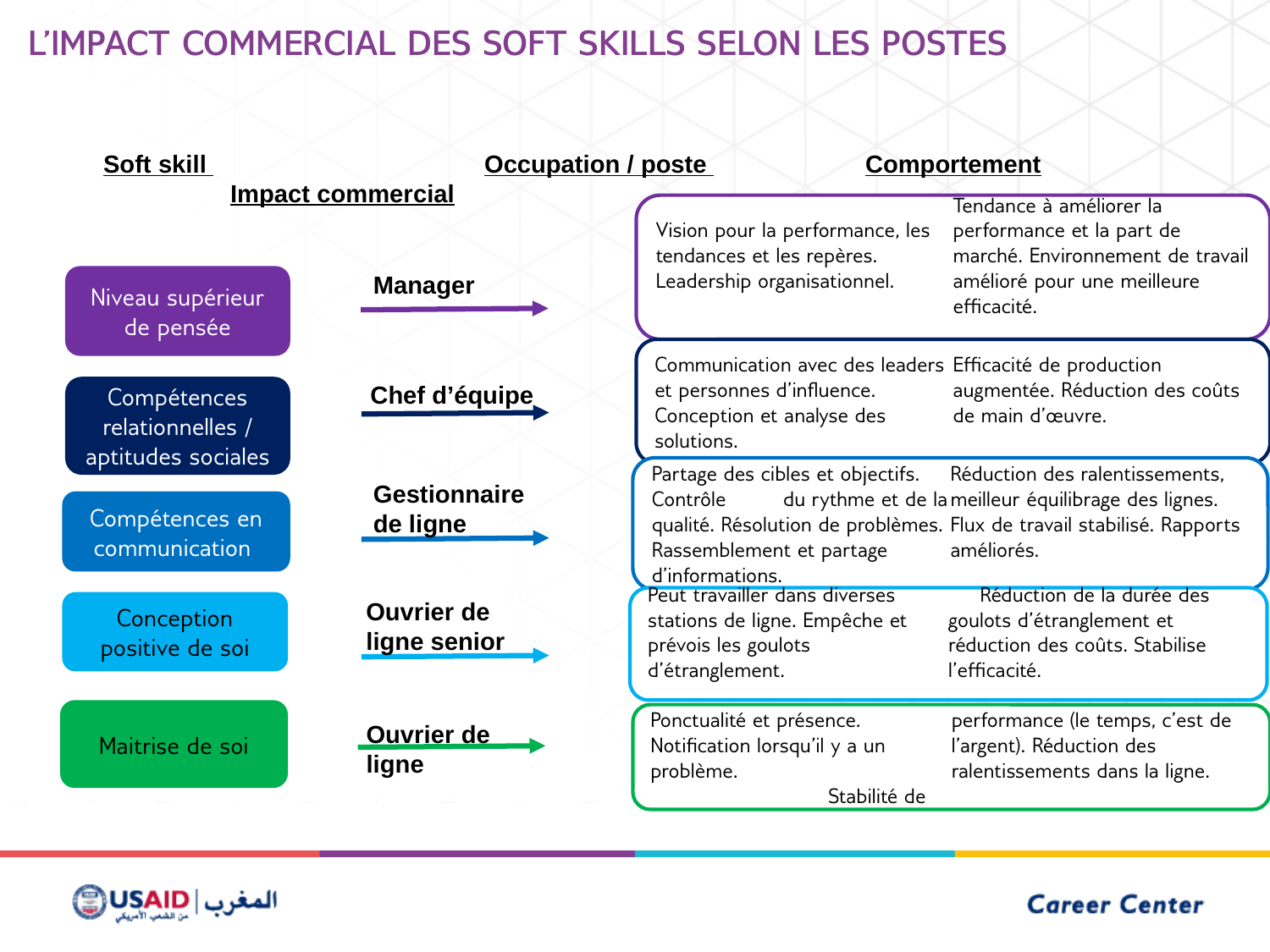

L’IMPACT COMMERCIAL DES SOFT SKILLS SELON LES POSTES
Soft skill 			Occupation / poste 		Comportement		Impact commercial

Vision pour la performance, les tendances et les repères. Leadership organisationnel. 			   		 Tendance à améliorer la performance et la part de marché. Environnement de travail amélioré pour une meilleure efficacité.

Manager
Niveau supérieur de pensée
Communication avec des leaders et personnes d’influence. Conception et analyse des solutions.
Efficacité de production augmentée. Réduction des coûts de main d’œuvre.
Chef d’équipe
Compétences relationnelles / aptitudes sociales
Partage des cibles et objectifs. Contrôle         du rythme et de la qualité. Résolution de problèmes. Rassemblement et partage d’informations.
Réduction des ralentissements, meilleur équilibrage des lignes. Flux de travail stabilisé. Rapports améliorés.
Gestionnaire de ligne
Compétences en communication
Peut travailler dans diverses stations de ligne. Empêche et prévois les goulots d’étranglement.  		                                 Réduction de la durée des goulots d’étranglement et réduction des coûts. Stabilise l’efficacité.
Ouvrier de ligne senior
Conception positive de soi
Maitrise de soi
Ponctualité et présence. Notification lorsqu’il y a un problème.   			        Stabilité de performance (le temps, c’est de l’argent). Réduction des ralentissements dans la ligne.
Ouvrier de ligne